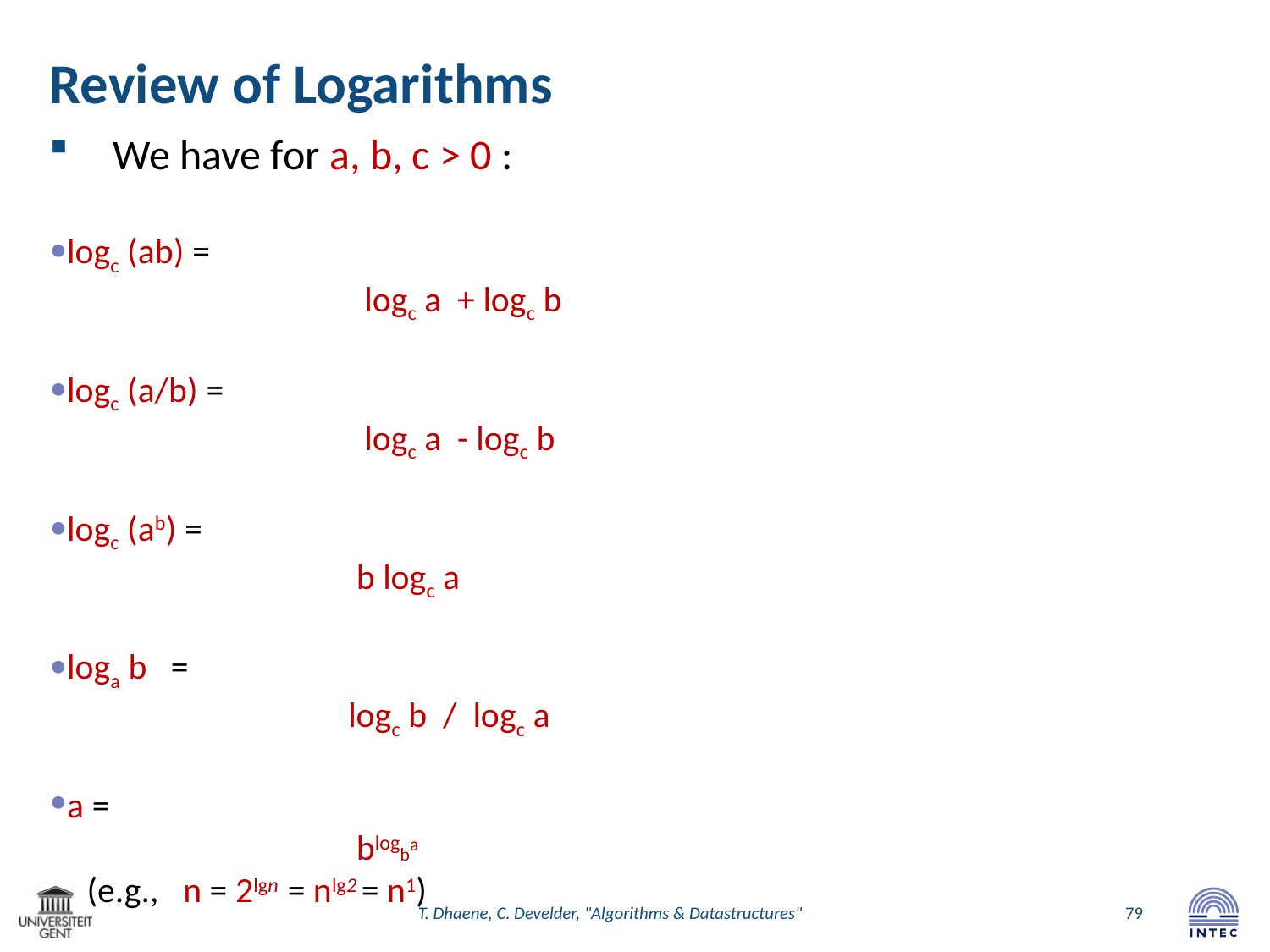

# Review of Logarithms
We have for a, b, c > 0 :

logc (ab) =
			      logc a  + logc b

logc (a/b) =
			      logc a  - logc b

logc (ab) =
			     b logc a

loga b   =
			    logc b  /  logc a

a =
			     blogba
        (e.g.,   n = 2lgn  = nlg2 = n1)

T. Dhaene, C. Develder, "Algorithms & Datastructures"
79